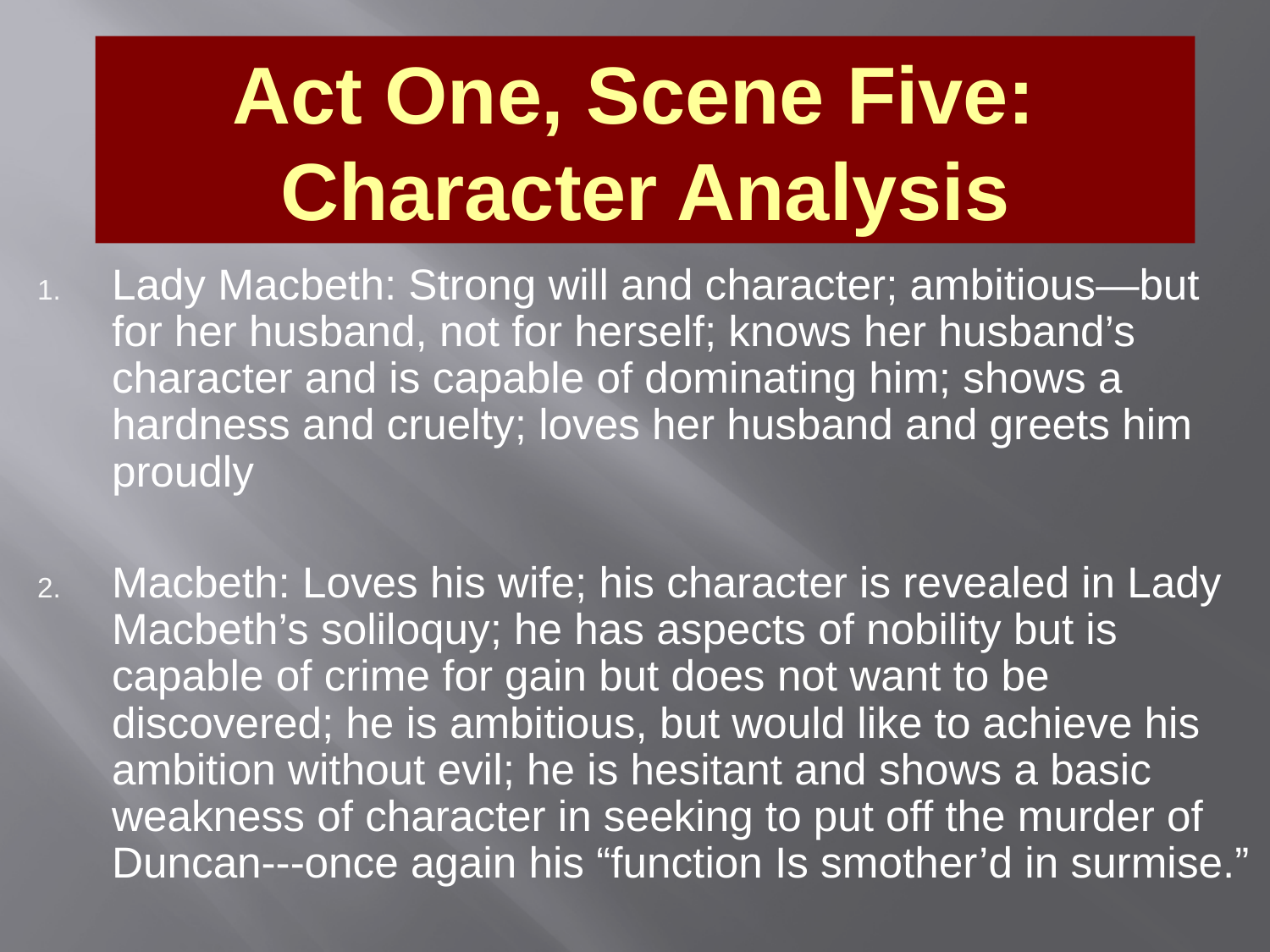

# Act One, Scene Five: Character Analysis
Lady Macbeth: Strong will and character; ambitious—but for her husband, not for herself; knows her husband’s character and is capable of dominating him; shows a hardness and cruelty; loves her husband and greets him proudly

Macbeth: Loves his wife; his character is revealed in Lady Macbeth’s soliloquy; he has aspects of nobility but is capable of crime for gain but does not want to be discovered; he is ambitious, but would like to achieve his ambition without evil; he is hesitant and shows a basic weakness of character in seeking to put off the murder of Duncan---once again his “function Is smother’d in surmise.”